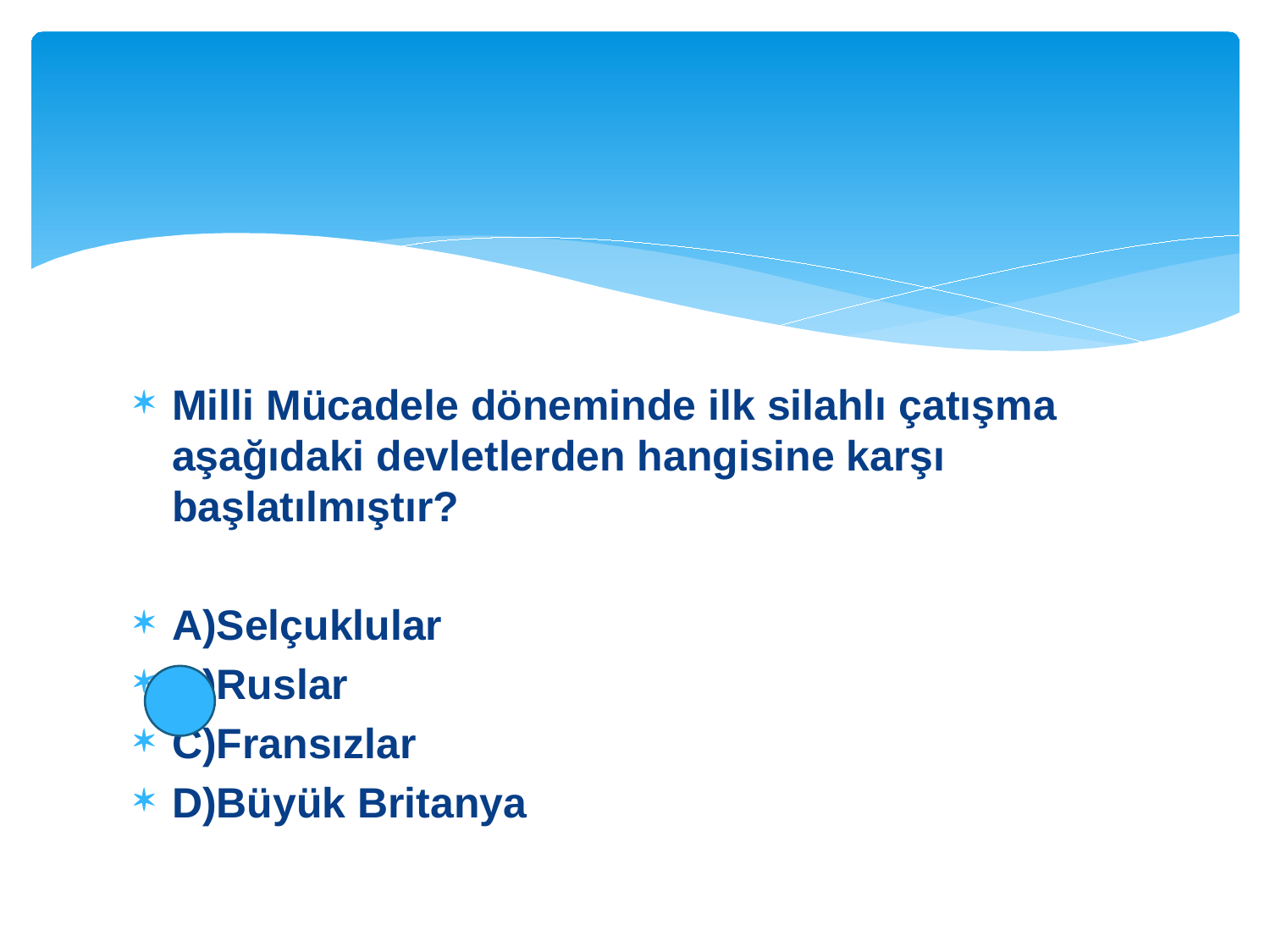

Milli Mücadele döneminde ilk silahlı çatışma aşağıdaki devletlerden hangisine karşı başlatılmıştır?

A)Selçuklular
B)Ruslar
C)Fransızlar
D)Büyük Britanya